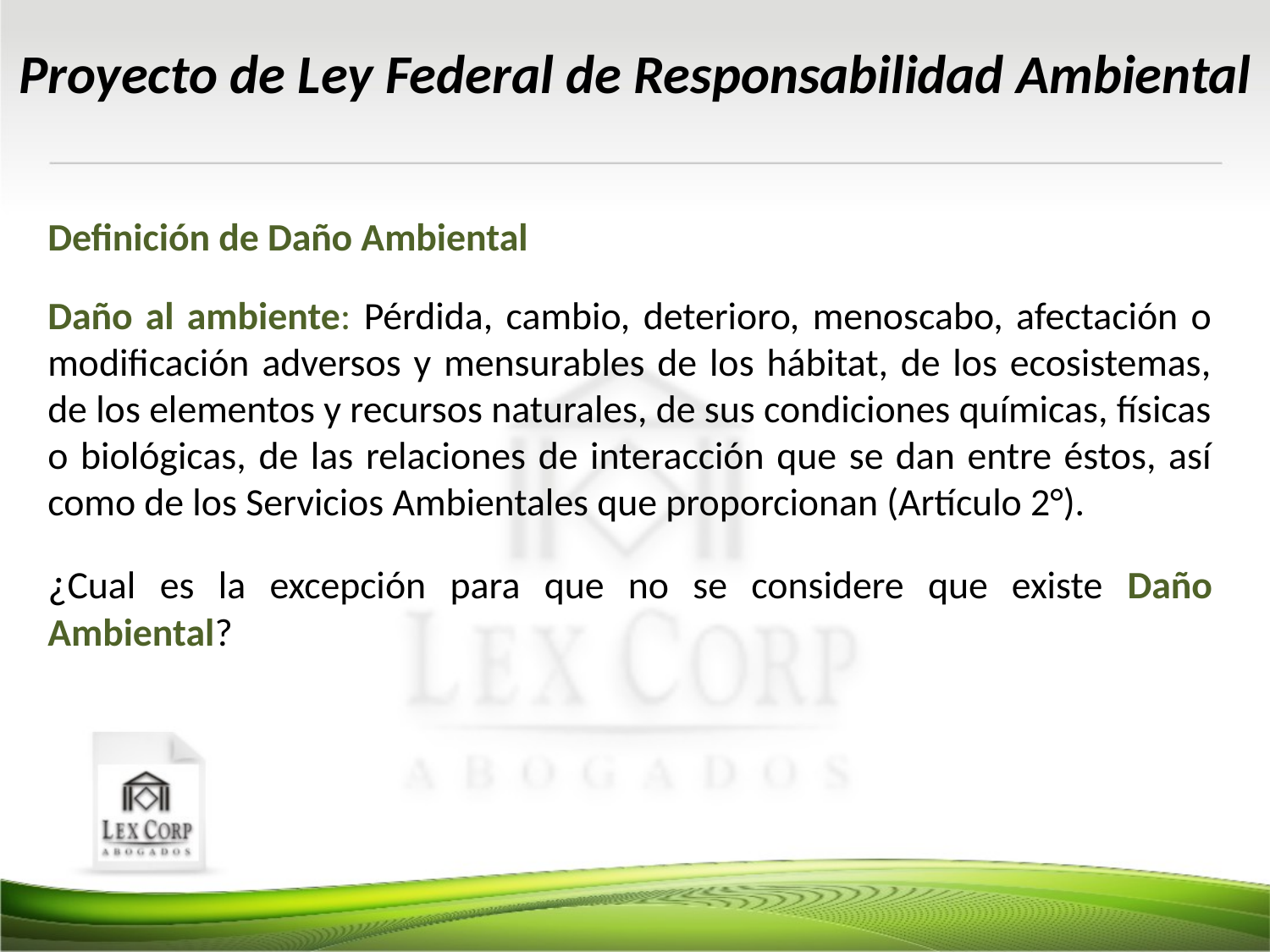

Proyecto de Ley Federal de Responsabilidad Ambiental
Definición de Daño Ambiental

Daño al ambiente: Pérdida, cambio, deterioro, menoscabo, afectación o modificación adversos y mensurables de los hábitat, de los ecosistemas, de los elementos y recursos naturales, de sus condiciones químicas, físicas o biológicas, de las relaciones de interacción que se dan entre éstos, así como de los Servicios Ambientales que proporcionan (Artículo 2°).

¿Cual es la excepción para que no se considere que existe Daño Ambiental?